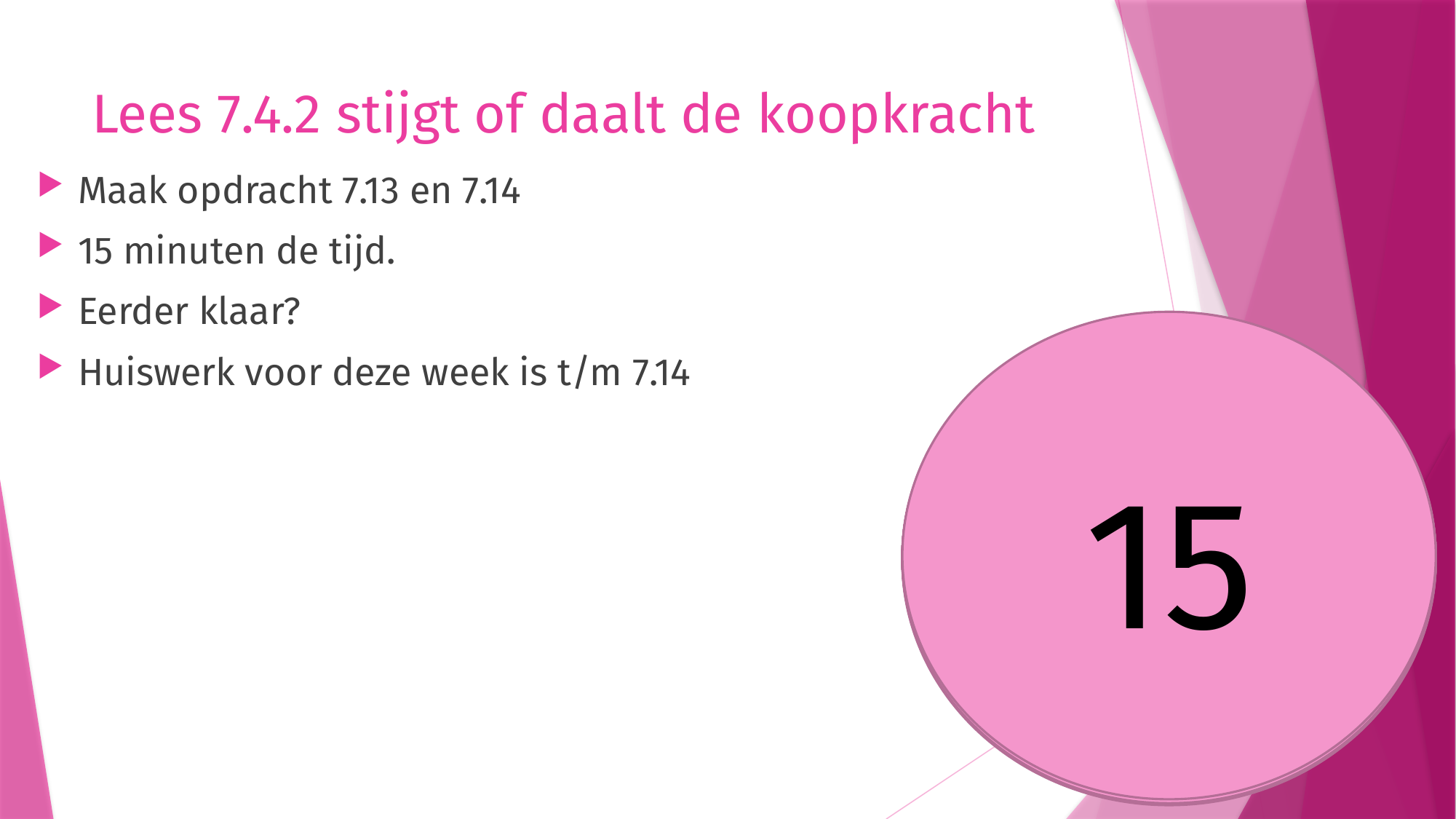

# Lees 7.4.2 stijgt of daalt de koopkracht
Maak opdracht 7.13 en 7.14
15 minuten de tijd.
Eerder klaar?
Huiswerk voor deze week is t/m 7.14

15
9
10
8
5
6
7
4
3
1
2
14
13
12
11